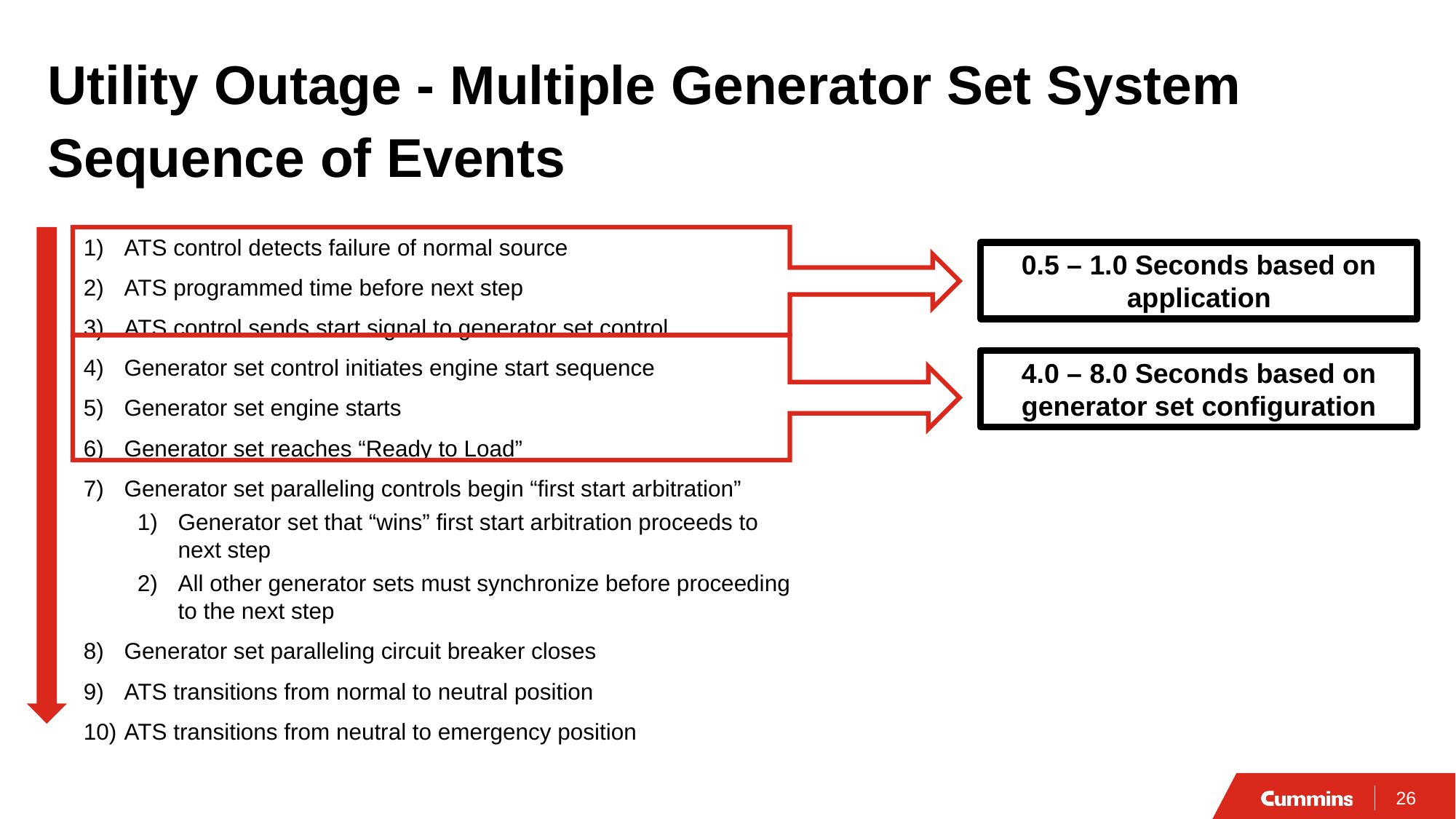

Utility Outage - Multiple Generator Set System Sequence of Events

ATS control detects failure of normal source
ATS programmed time before next step
ATS control sends start signal to generator set control
Generator set control initiates engine start sequence
Generator set engine starts
Generator set reaches “Ready to Load”
Generator set paralleling controls begin “first start arbitration”
Generator set that “wins” first start arbitration proceeds to next step
All other generator sets must synchronize before proceeding to the next step
Generator set paralleling circuit breaker closes
ATS transitions from normal to neutral position
ATS transitions from neutral to emergency position

0.5 – 1.0 Seconds based on application

4.0 – 8.0 Seconds based on generator set configuration